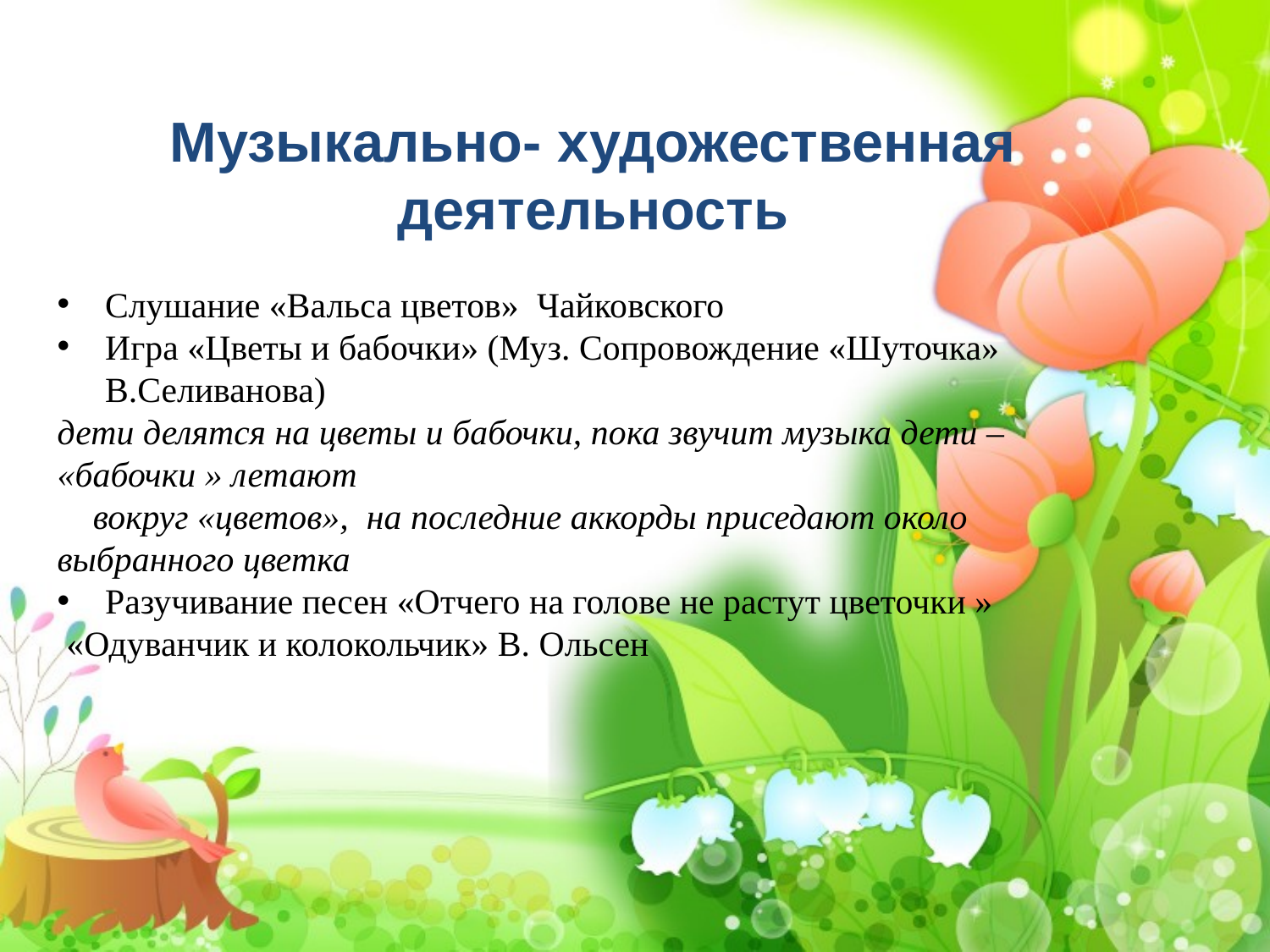

Музыкально- художественная деятельность
Слушание «Вальса цветов»  Чайковского
Игра «Цветы и бабочки» (Муз. Сопровождение «Шуточка» В.Селиванова)
дети делятся на цветы и бабочки, пока звучит музыка дети – «бабочки » летают
    вокруг «цветов»,  на последние аккорды приседают около выбранного цветка
Разучивание песен «Отчего на голове не растут цветочки »
 «Одуванчик и колокольчик» В. Ольсен